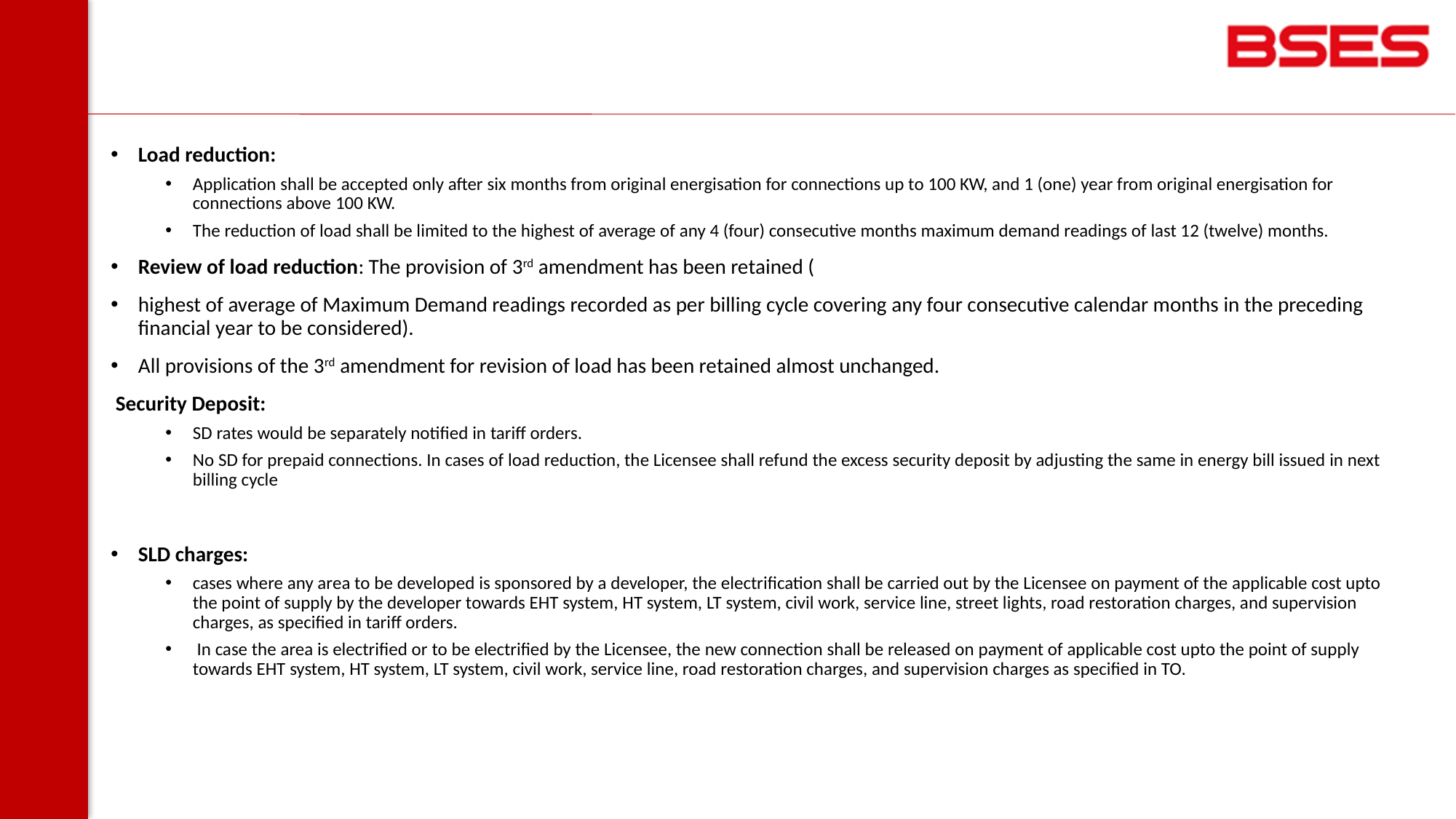

Load reduction:
Application shall be accepted only after six months from original energisation for connections up to 100 KW, and 1 (one) year from original energisation for connections above 100 KW.
The reduction of load shall be limited to the highest of average of any 4 (four) consecutive months maximum demand readings of last 12 (twelve) months.
Review of load reduction: The provision of 3rd amendment has been retained (
highest of average of Maximum Demand readings recorded as per billing cycle covering any four consecutive calendar months in the preceding financial year to be considered).
All provisions of the 3rd amendment for revision of load has been retained almost unchanged.
 Security Deposit:
SD rates would be separately notified in tariff orders.
No SD for prepaid connections. In cases of load reduction, the Licensee shall refund the excess security deposit by adjusting the same in energy bill issued in next billing cycle

SLD charges:
cases where any area to be developed is sponsored by a developer, the electrification shall be carried out by the Licensee on payment of the applicable cost upto the point of supply by the developer towards EHT system, HT system, LT system, civil work, service line, street lights, road restoration charges, and supervision charges, as specified in tariff orders.
 In case the area is electrified or to be electrified by the Licensee, the new connection shall be released on payment of applicable cost upto the point of supply towards EHT system, HT system, LT system, civil work, service line, road restoration charges, and supervision charges as specified in TO.